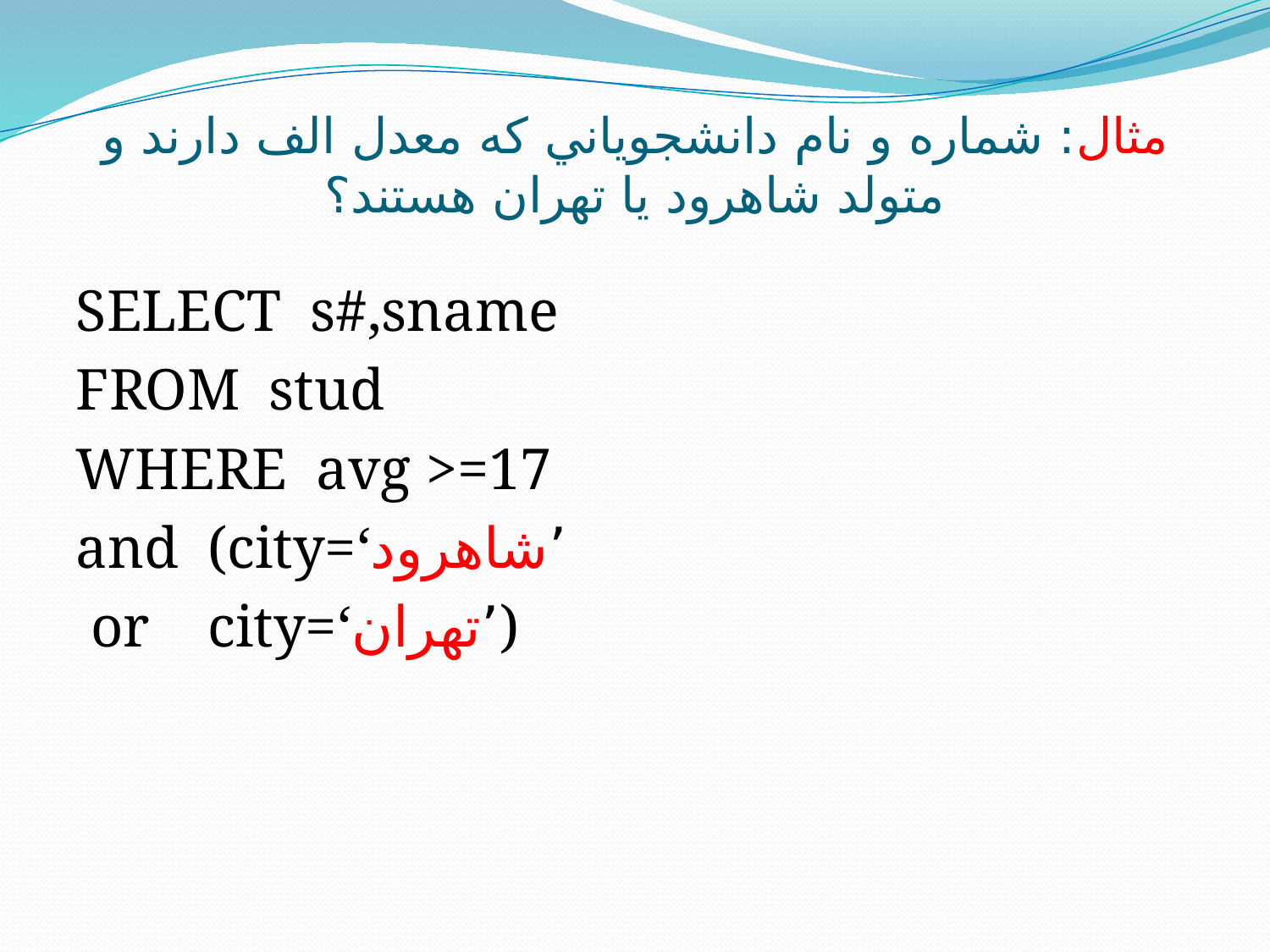

# مثال: شماره و نام دانشجوياني که معدل الف دارند و متولد شاهرود يا تهران هستند؟
SELECT  s#,sname
FROM  stud
WHERE  avg >=17
and  (city=‘شاهرود’
 or    city=‘تهران’)